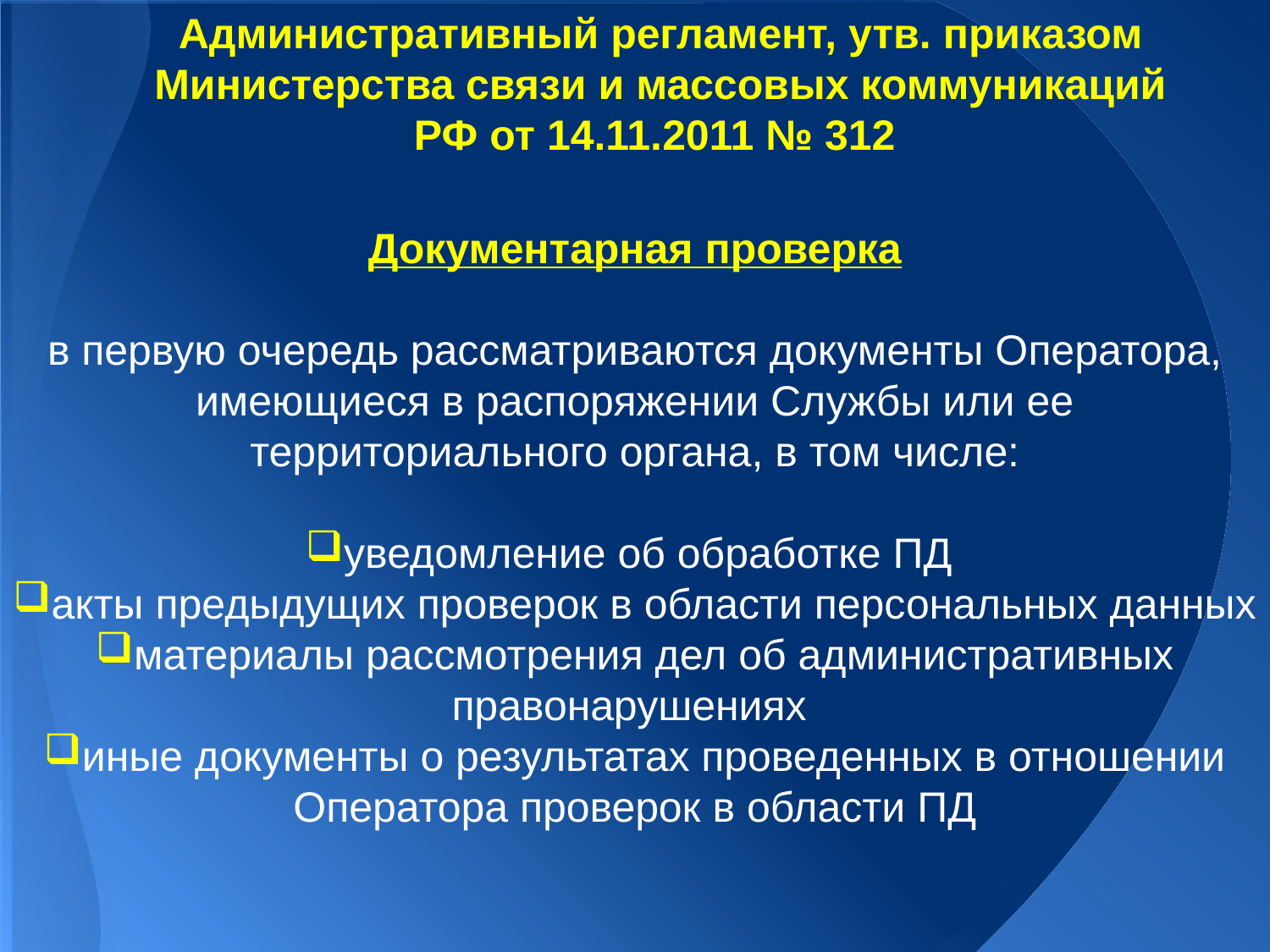

Административный регламент, утв. приказом Министерства связи и массовых коммуникаций РФ от 14.11.2011 № 312

Документарная проверка

в первую очередь рассматриваются документы Оператора, имеющиеся в распоряжении Службы или ее территориального органа, в том числе:

уведомление об обработке ПД
акты предыдущих проверок в области персональных данных
материалы рассмотрения дел об административных правонарушениях
иные документы о результатах проведенных в отношении Оператора проверок в области ПД